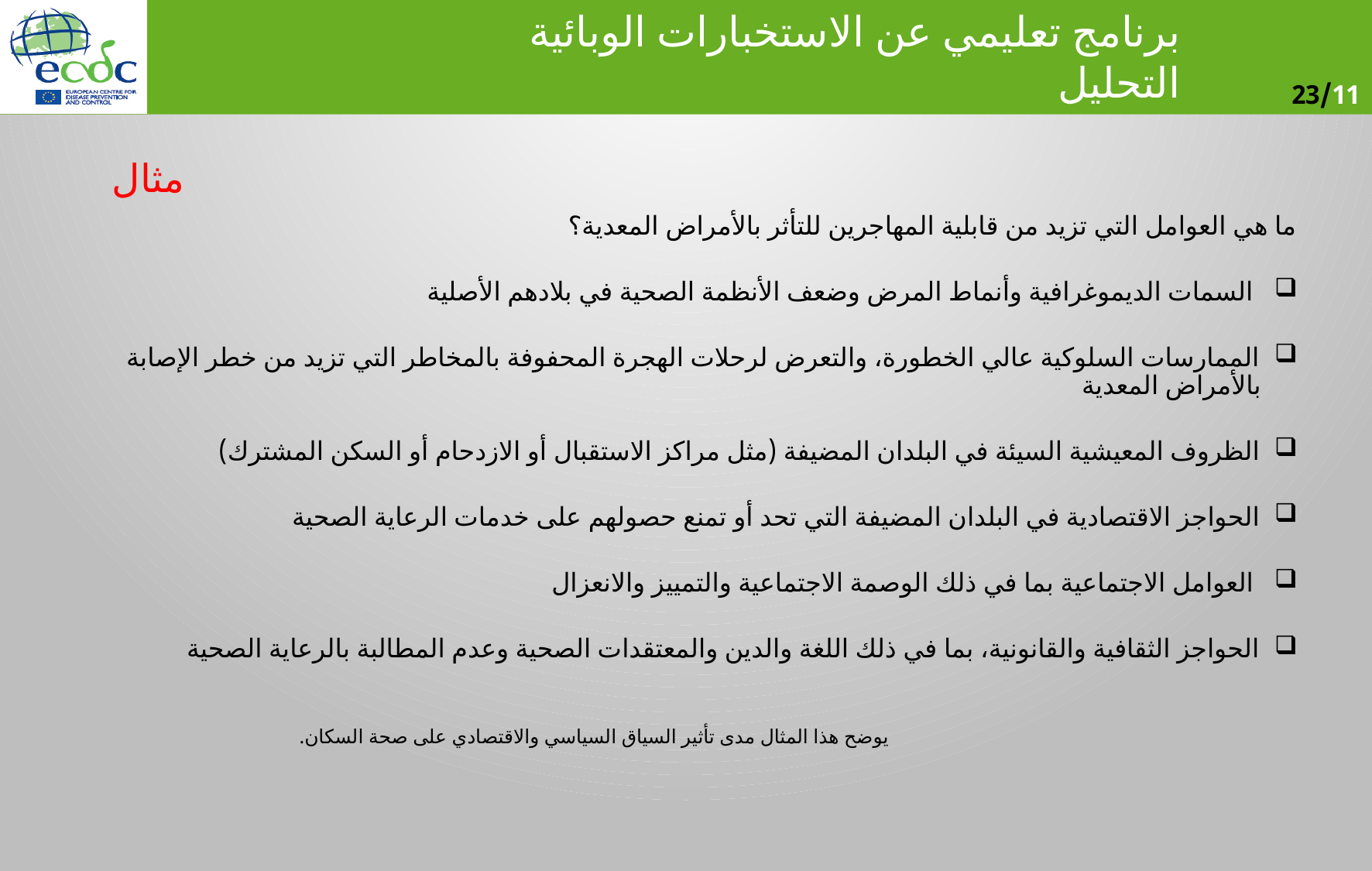

مثال
ما هي العوامل التي تزيد من قابلية المهاجرين للتأثر بالأمراض المعدية؟

 السمات الديموغرافية وأنماط المرض وضعف الأنظمة الصحية في بلادهم الأصلية

الممارسات السلوكية عالي الخطورة، والتعرض لرحلات الهجرة المحفوفة بالمخاطر التي تزيد من خطر الإصابة بالأمراض المعدية

الظروف المعيشية السيئة في البلدان المضيفة (مثل مراكز الاستقبال أو الازدحام أو السكن المشترك)

الحواجز الاقتصادية في البلدان المضيفة التي تحد أو تمنع حصولهم على خدمات الرعاية الصحية

 العوامل الاجتماعية بما في ذلك الوصمة الاجتماعية والتمييز والانعزال

الحواجز الثقافية والقانونية، بما في ذلك اللغة والدين والمعتقدات الصحية وعدم المطالبة بالرعاية الصحية
يوضح هذا المثال مدى تأثير السياق السياسي والاقتصادي على صحة السكان.